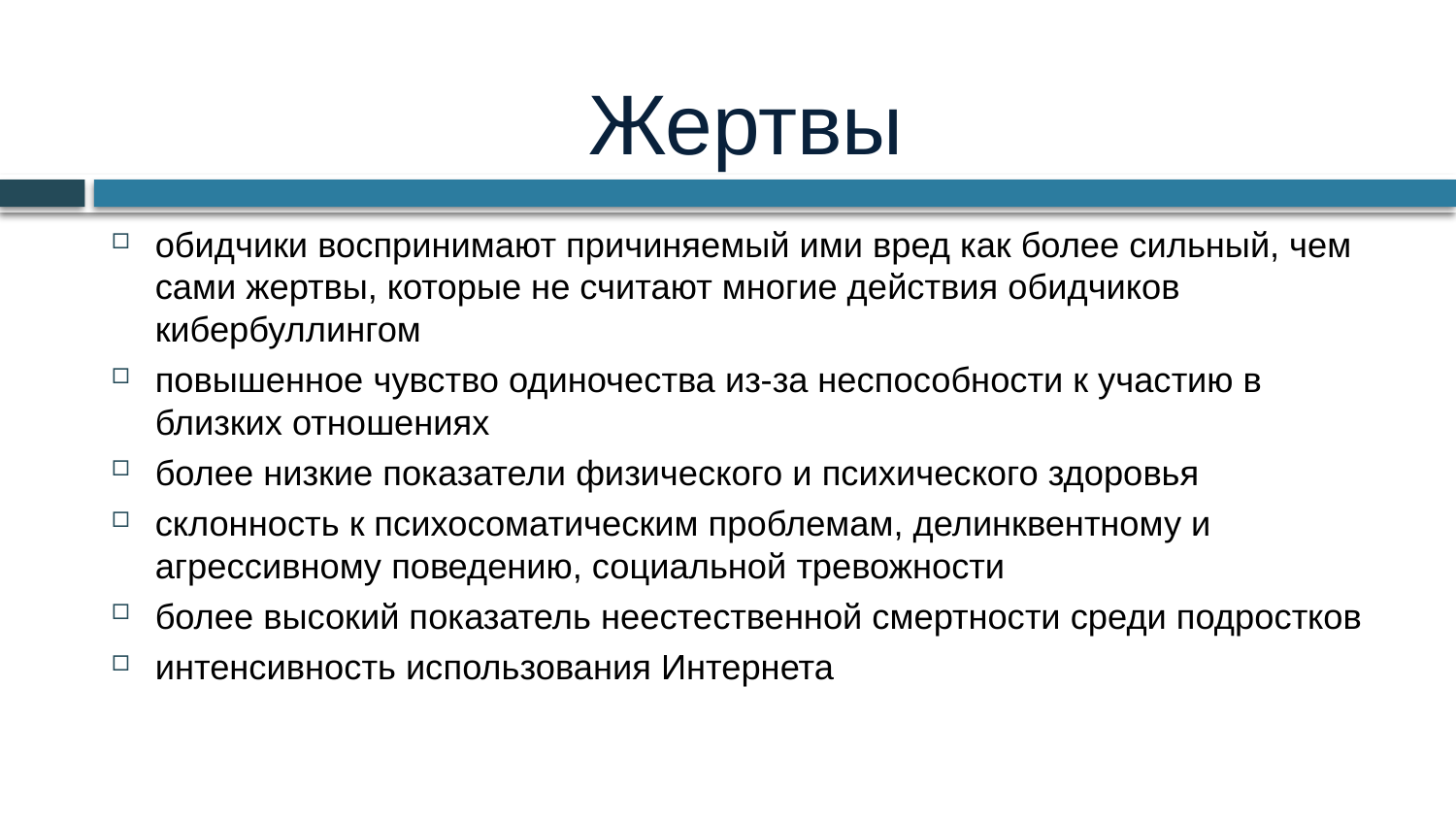

# Жертвы
обидчики воспринимают причиняемый ими вред как более сильный, чем сами жертвы, которые не считают многие действия обидчиков кибербуллингом
повышенное чувство одиночества из-за неспособности к участию в близких отношениях
более низкие показатели физического и психического здоровья
склонность к психосоматическим проблемам, делинквентному и агрессивному поведению, социальной тревожности
более высокий показатель неестественной смертности среди подростков
интенсивность использования Интернета